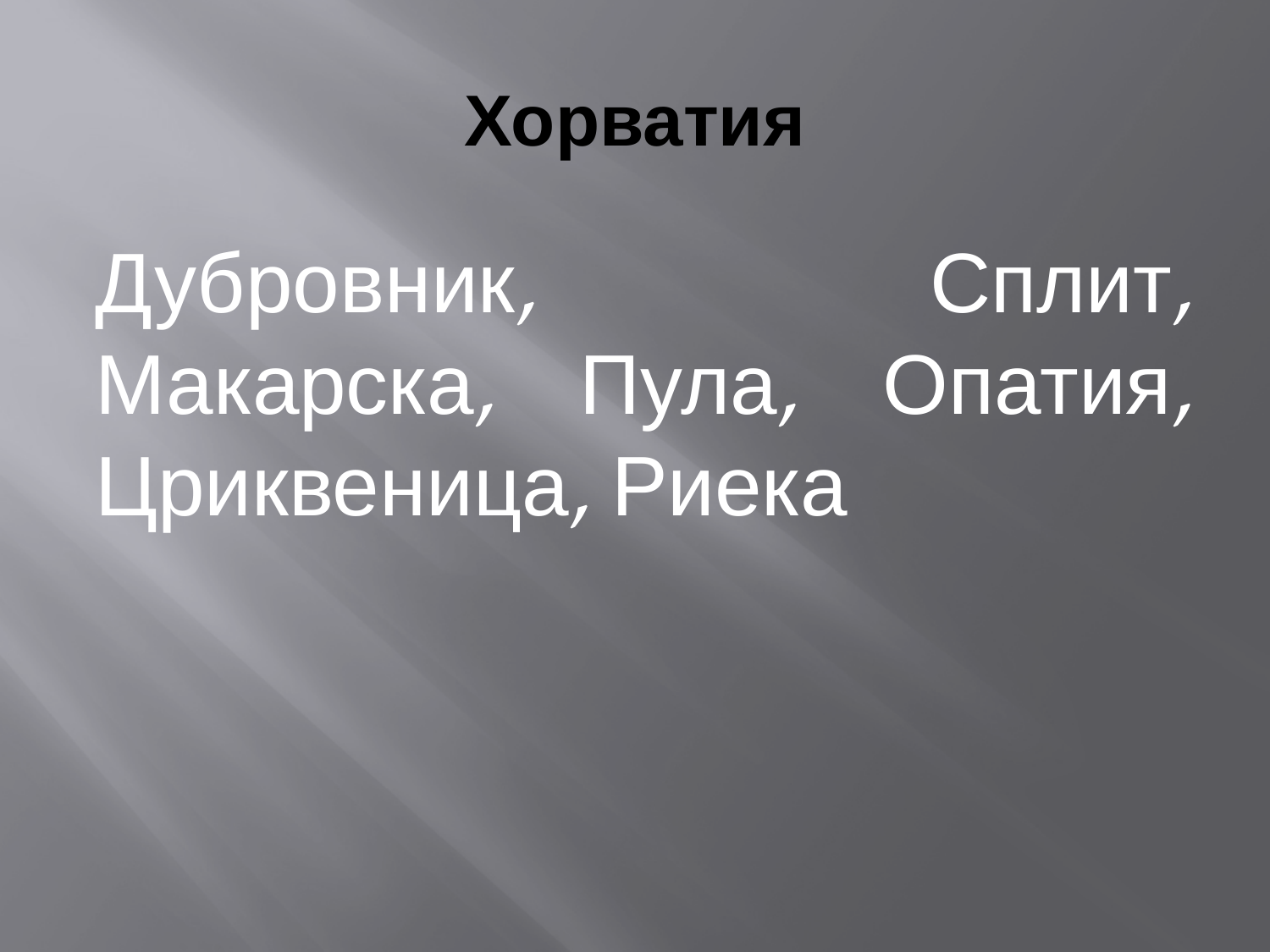

# Хорватия
Дубровник, Сплит, Макарска, Пула, Опатия, Цриквеница, Риека